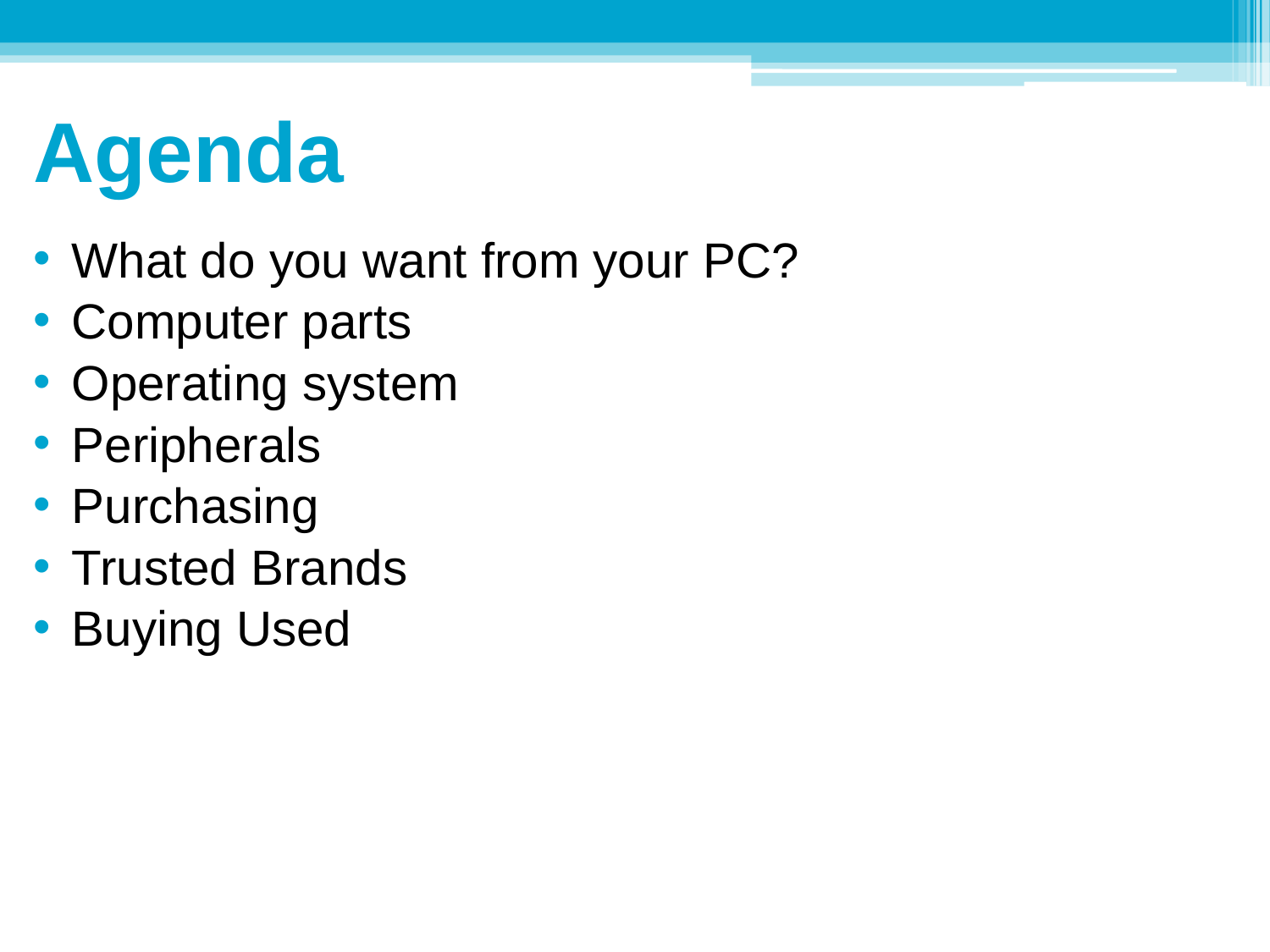

# Agenda
What do you want from your PC?
Computer parts
Operating system
Peripherals
Purchasing
Trusted Brands
Buying Used